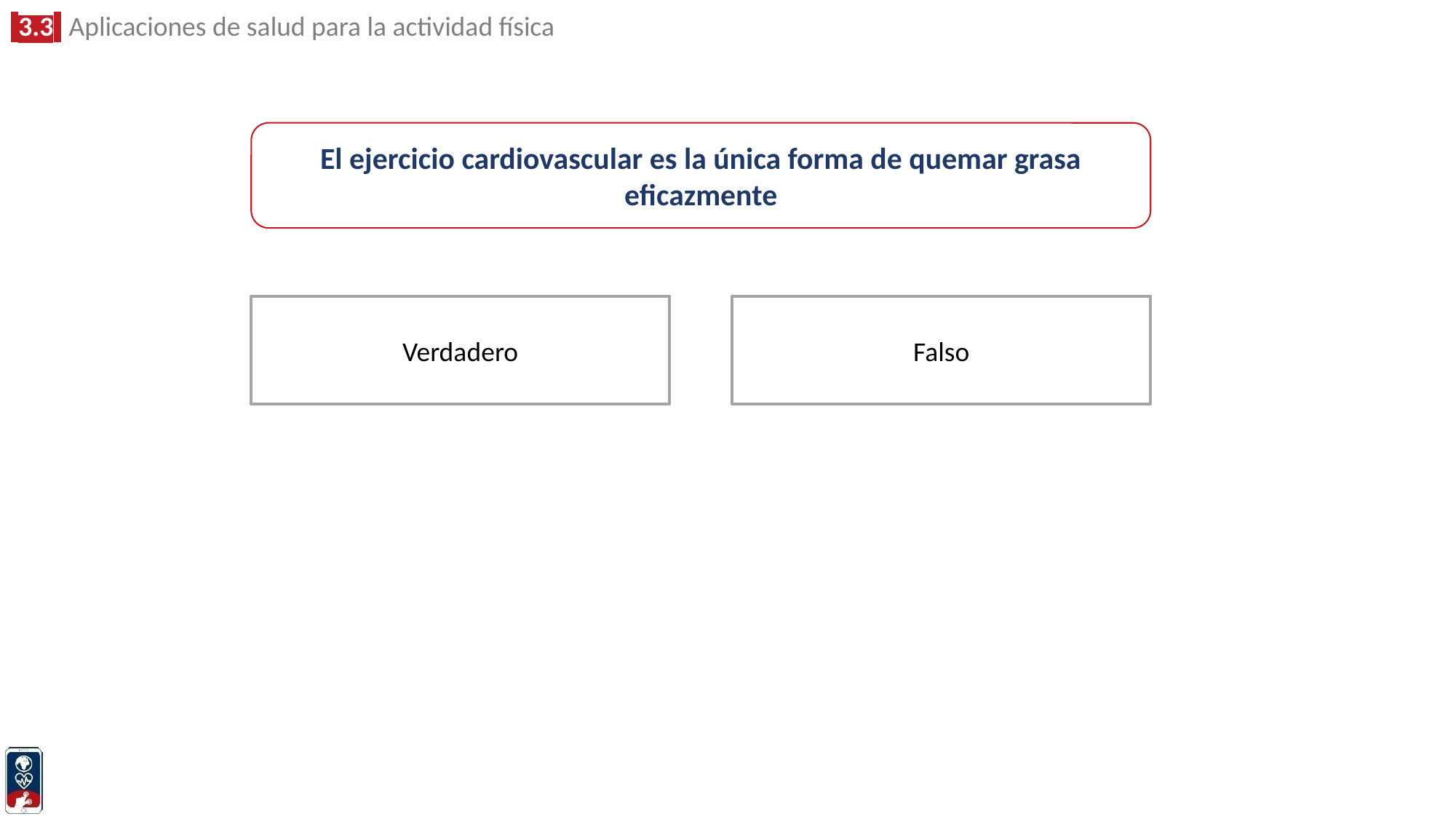

El ejercicio cardiovascular es la única forma de quemar grasa eficazmente
Falso
Verdadero